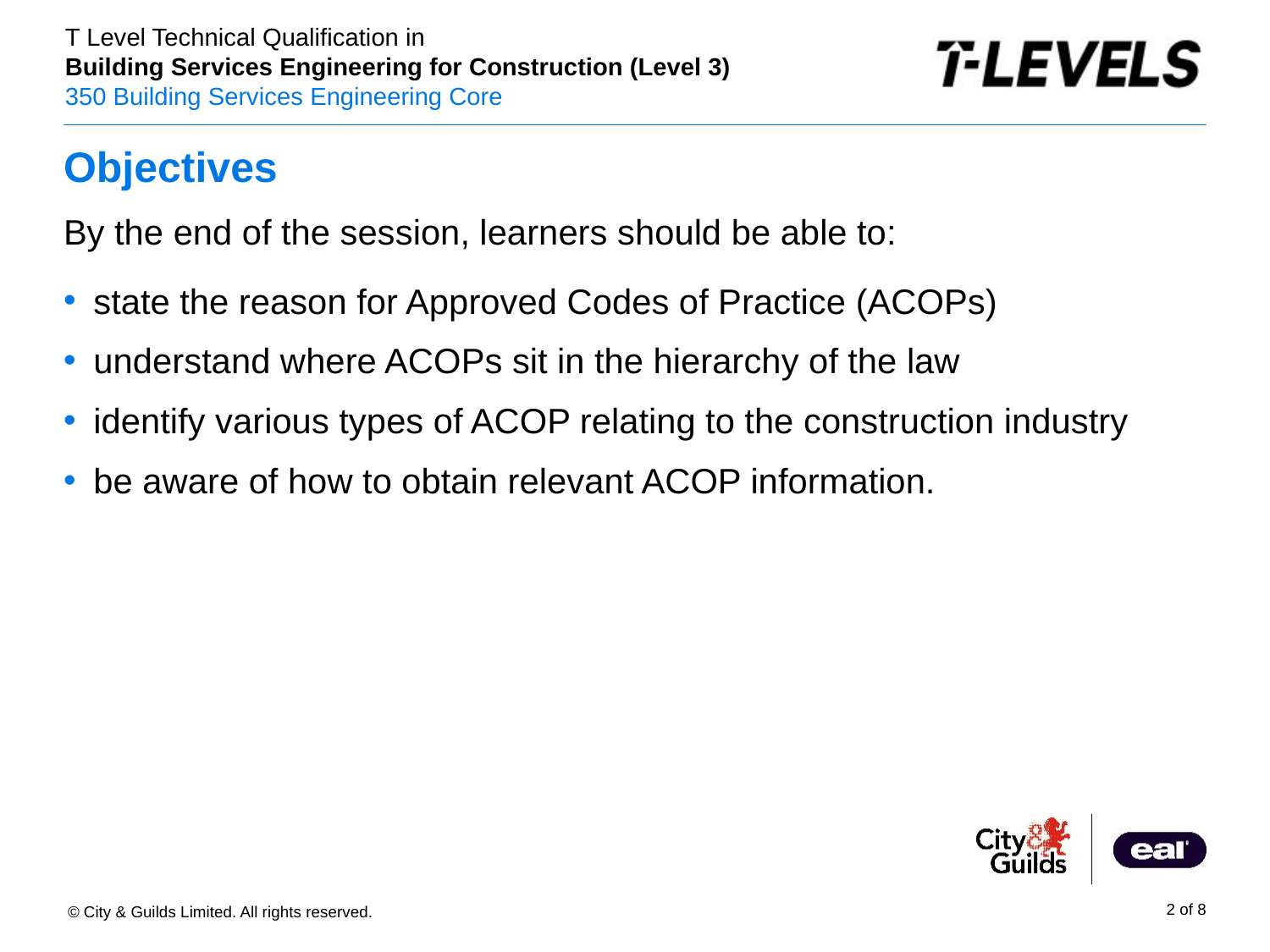

# Objectives
By the end of the session, learners should be able to:
state the reason for Approved Codes of Practice (ACOPs)
understand where ACOPs sit in the hierarchy of the law
identify various types of ACOP relating to the construction industry
be aware of how to obtain relevant ACOP information.